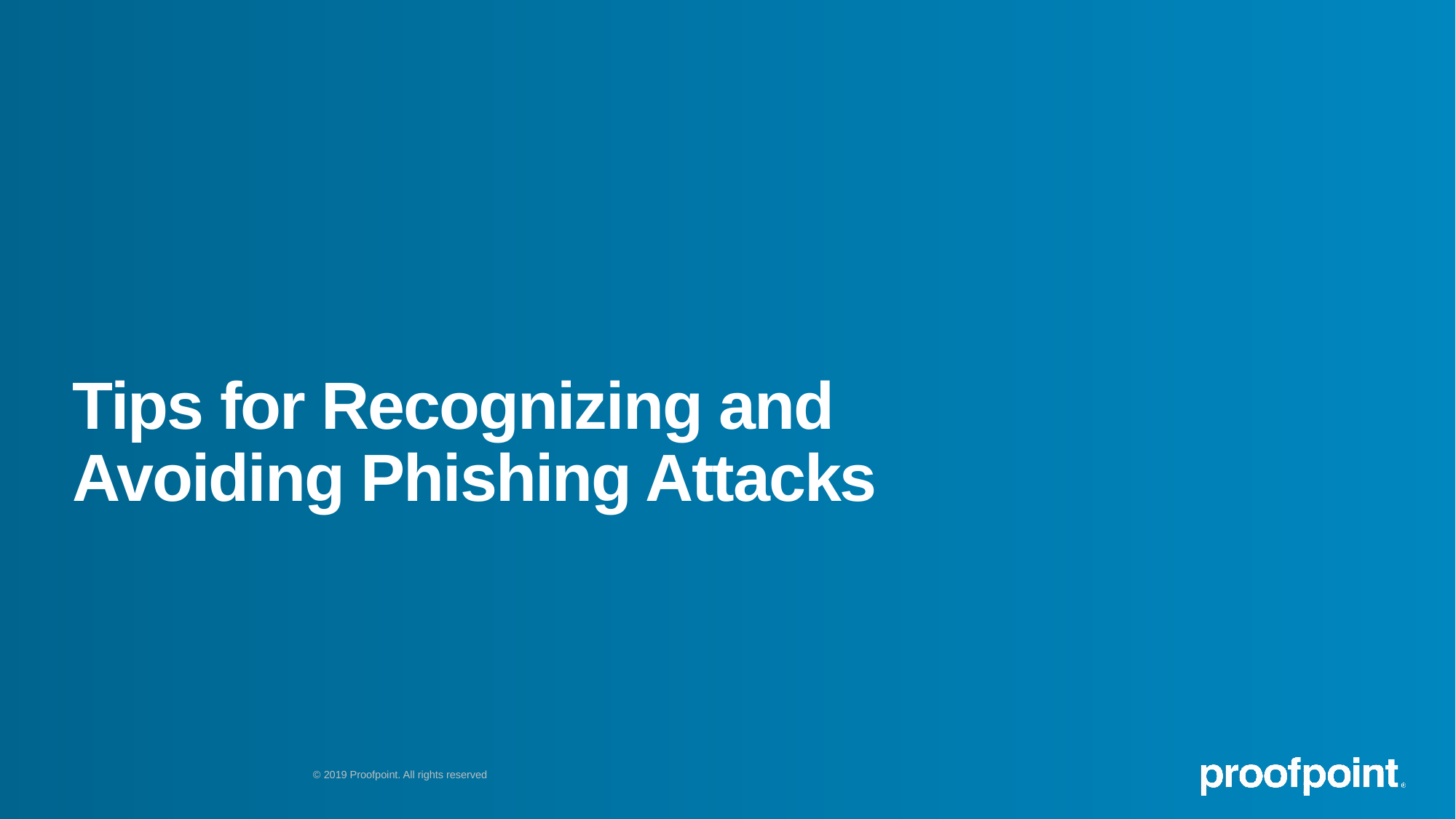

# Tips for Recognizing and Avoiding Phishing Attacks
© 2019 Proofpoint. All rights reserved